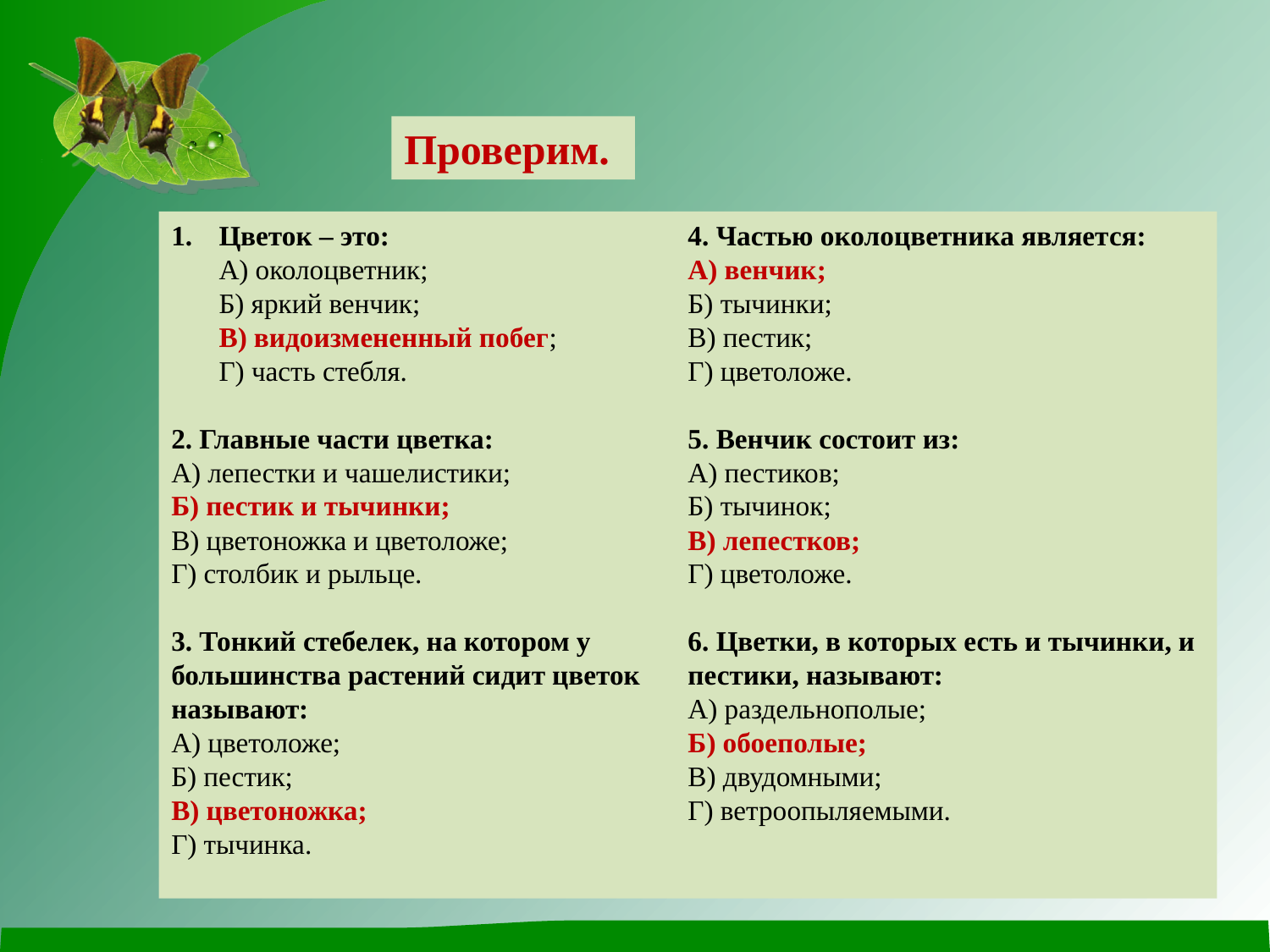

Проверим.
Цветок – это:
A) околоцветник;
Б) яркий венчик;
В) видоизмененный побег;
Г) часть стебля.

2. Главные части цветка:
А) лепестки и чашелистики;
Б) пестик и тычинки;
В) цветоножка и цветоложе;
Г) столбик и рыльце.

3. Тонкий стебелек, на котором у большинства растений сидит цветок называют:
А) цветоложе;
Б) пестик;
В) цветоножка;
Г) тычинка.

4. Частью околоцветника является:
А) венчик;
Б) тычинки;
В) пестик;
Г) цветоложе.

5. Венчик состоит из:
А) пестиков;
Б) тычинок;
В) лепестков;
Г) цветоложе.

6. Цветки, в которых есть и тычинки, и пестики, называют:
А) раздельнополые;
Б) обоеполые;
В) двудомными;
Г) ветроопыляемыми.